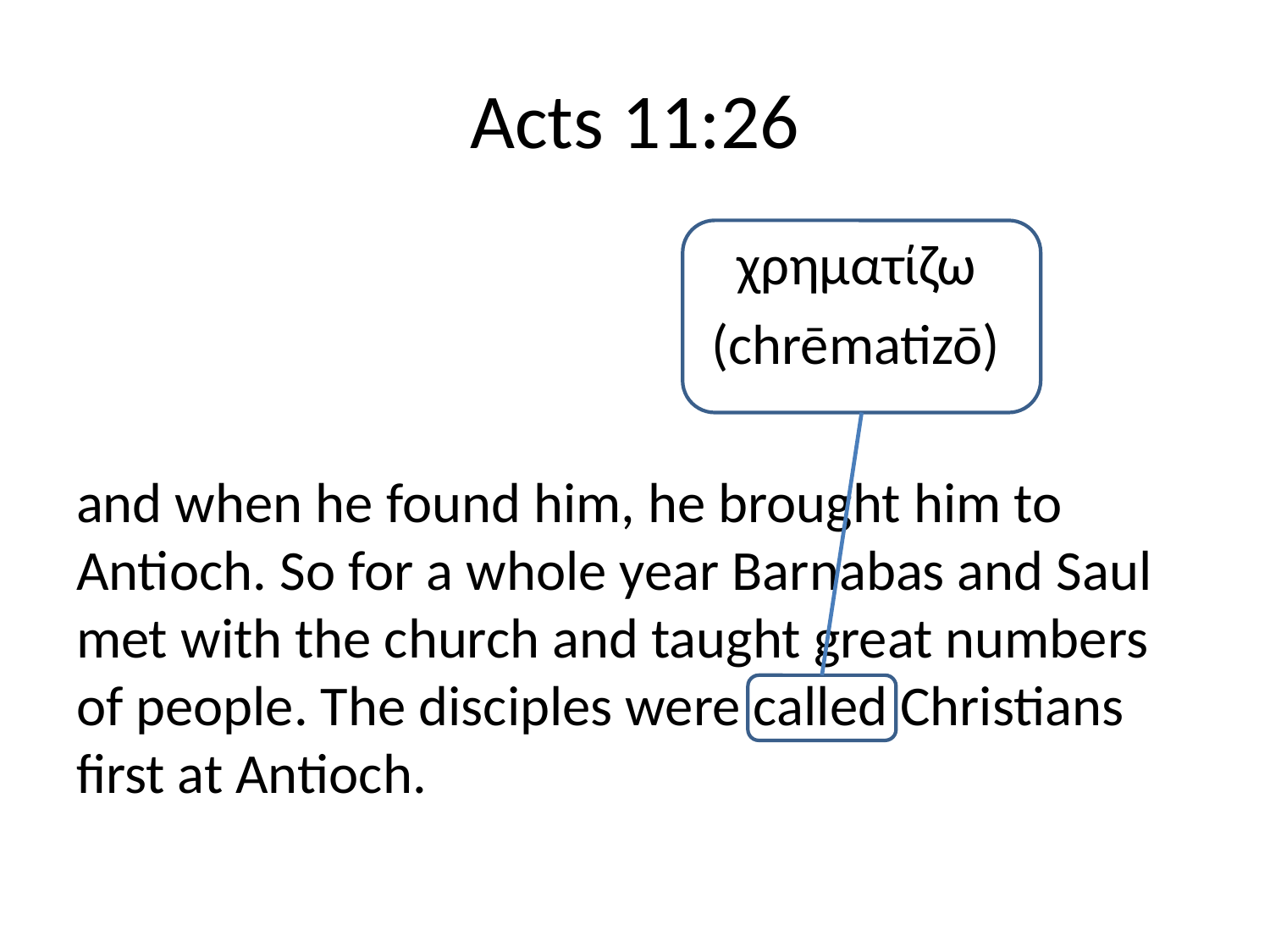

# Acts 11:26

					  χρηματίζω
					(chrēmatizō)

and when he found him, he brought him to Antioch. So for a whole year Barnabas and Saul met with the church and taught great numbers of people. The disciples were called Christians first at Antioch.